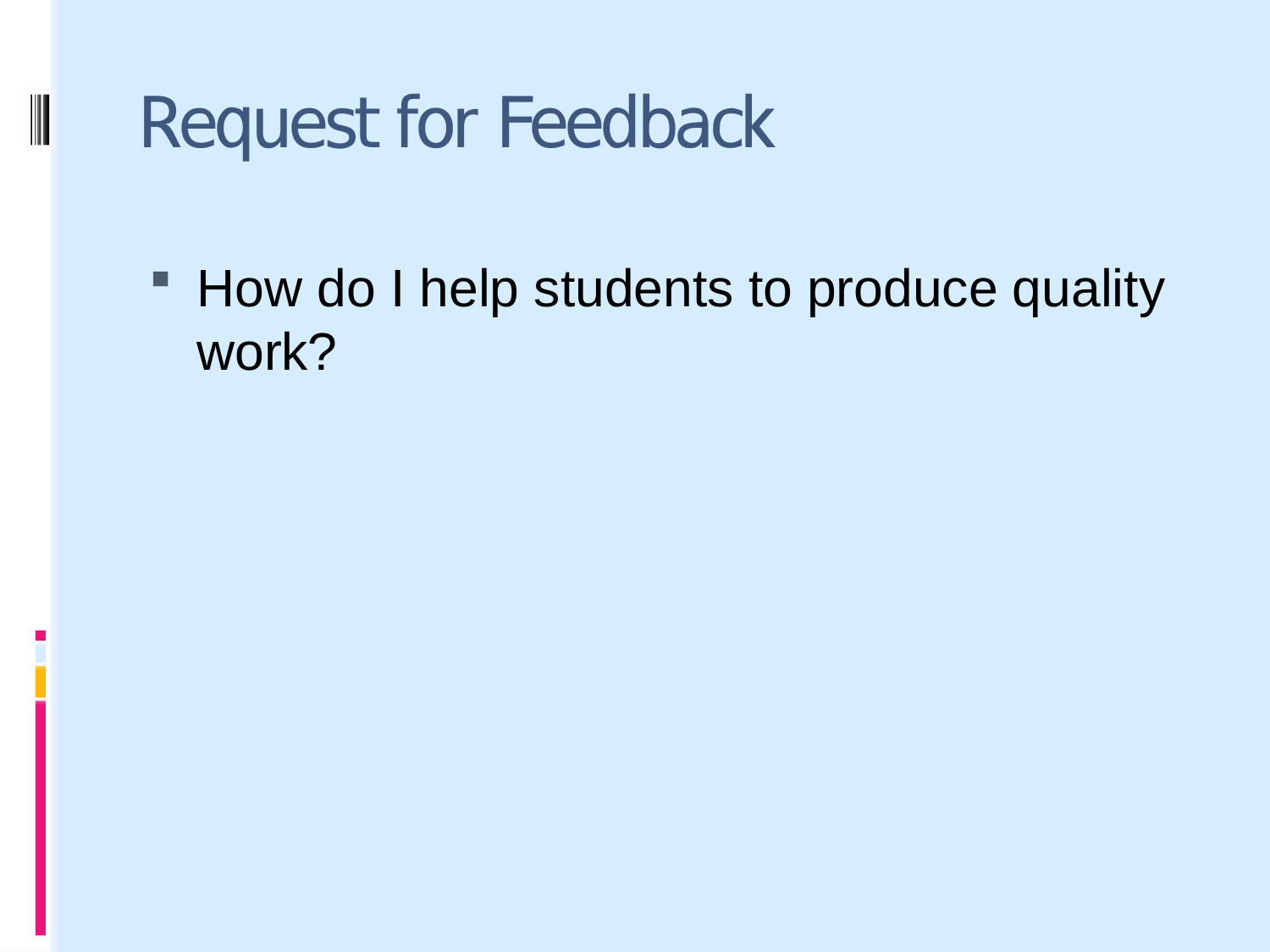

# Request for Feedback
How do I help students to produce quality work?